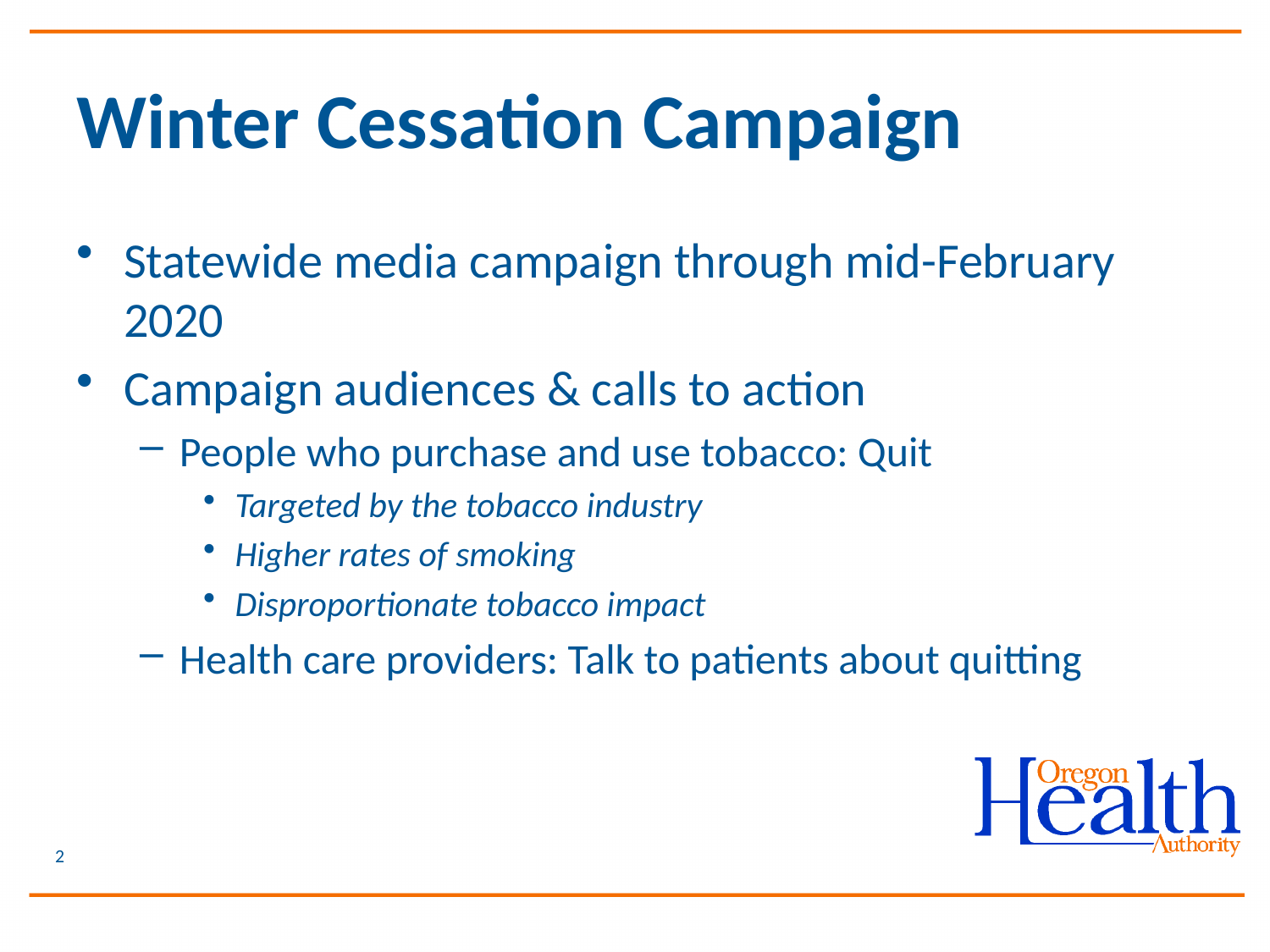

# Winter Cessation Campaign
Statewide media campaign through mid-February 2020
Campaign audiences & calls to action
People who purchase and use tobacco: Quit
Targeted by the tobacco industry
Higher rates of smoking
Disproportionate tobacco impact
Health care providers: Talk to patients about quitting

2